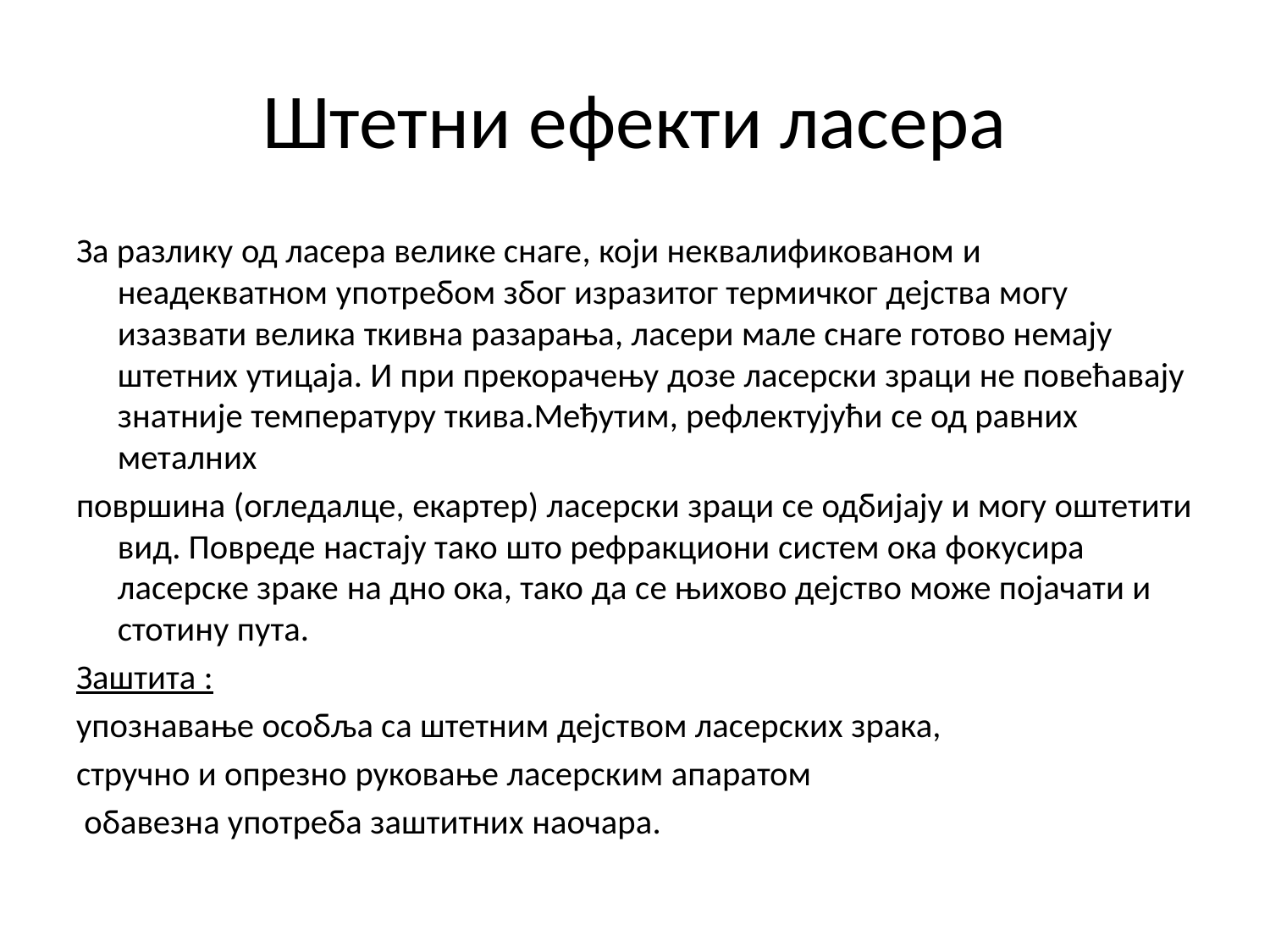

# Штетни ефекти ласера
За разлику од ласера велике снаге, који неквалификованом и неадекватном употребом због изразитог термичког дејства могу изазвати велика ткивна разарања, ласери мале снаге готово немају штетних утицаја. И при прекорачењу дозе ласерски зраци не повећавају знатније температуру ткива.Међутим, рефлектујући се од равних металних
површина (огледалце, екартер) ласерски зраци се одбијају и могу оштетити вид. Повреде настају тако што рефракциони систем ока фокусира ласерске зраке на дно ока, тако да се њихово дејство може појачати и стотину пута.
Заштита :
упознавање особља са штетним дејством ласерских зрака,
стручно и опрезно руковање ласерским апаратом
 обавезна употреба заштитних наочара.